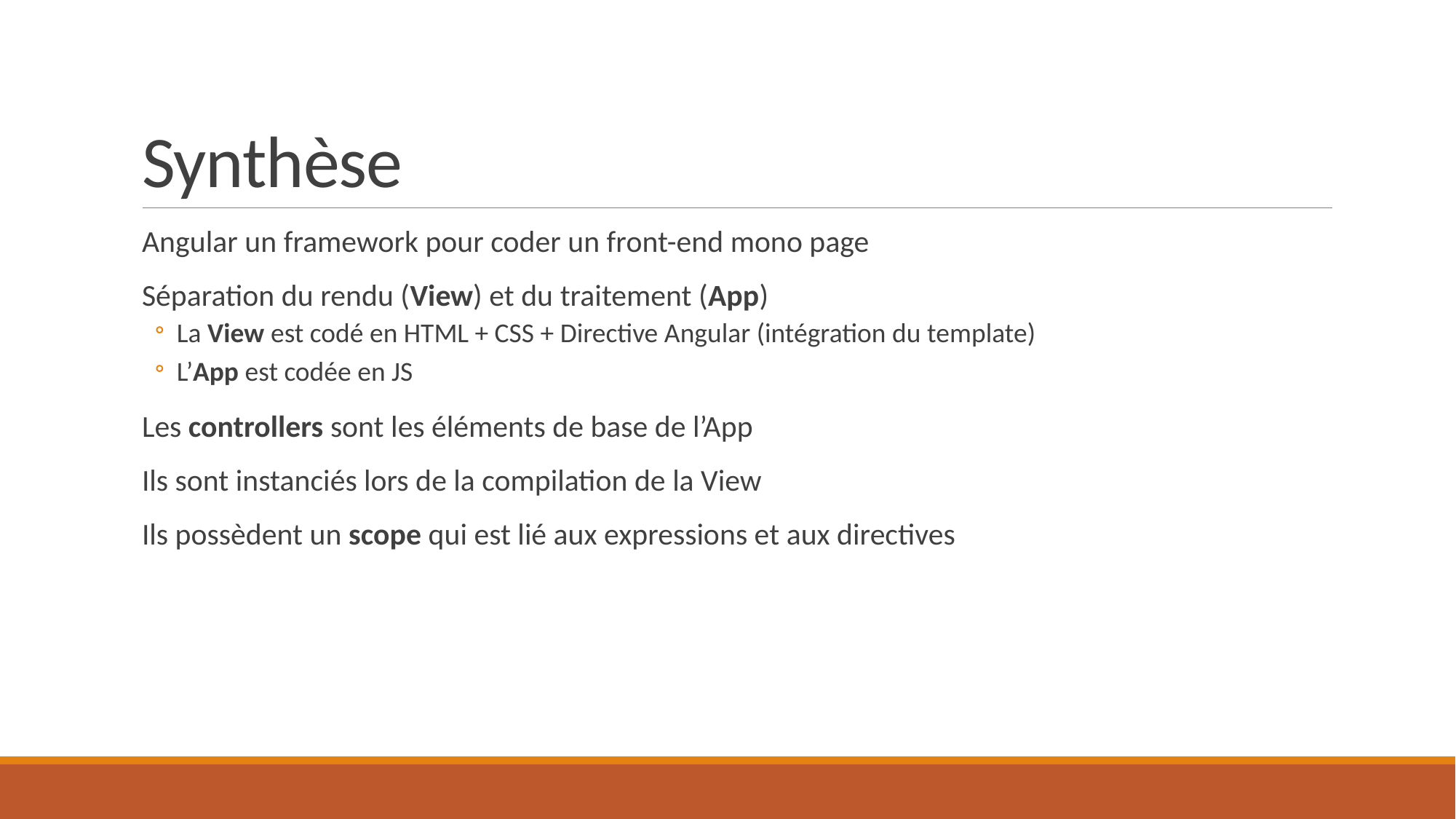

# Synthèse
Angular un framework pour coder un front-end mono page
Séparation du rendu (View) et du traitement (App)
La View est codé en HTML + CSS + Directive Angular (intégration du template)
L’App est codée en JS
Les controllers sont les éléments de base de l’App
Ils sont instanciés lors de la compilation de la View
Ils possèdent un scope qui est lié aux expressions et aux directives